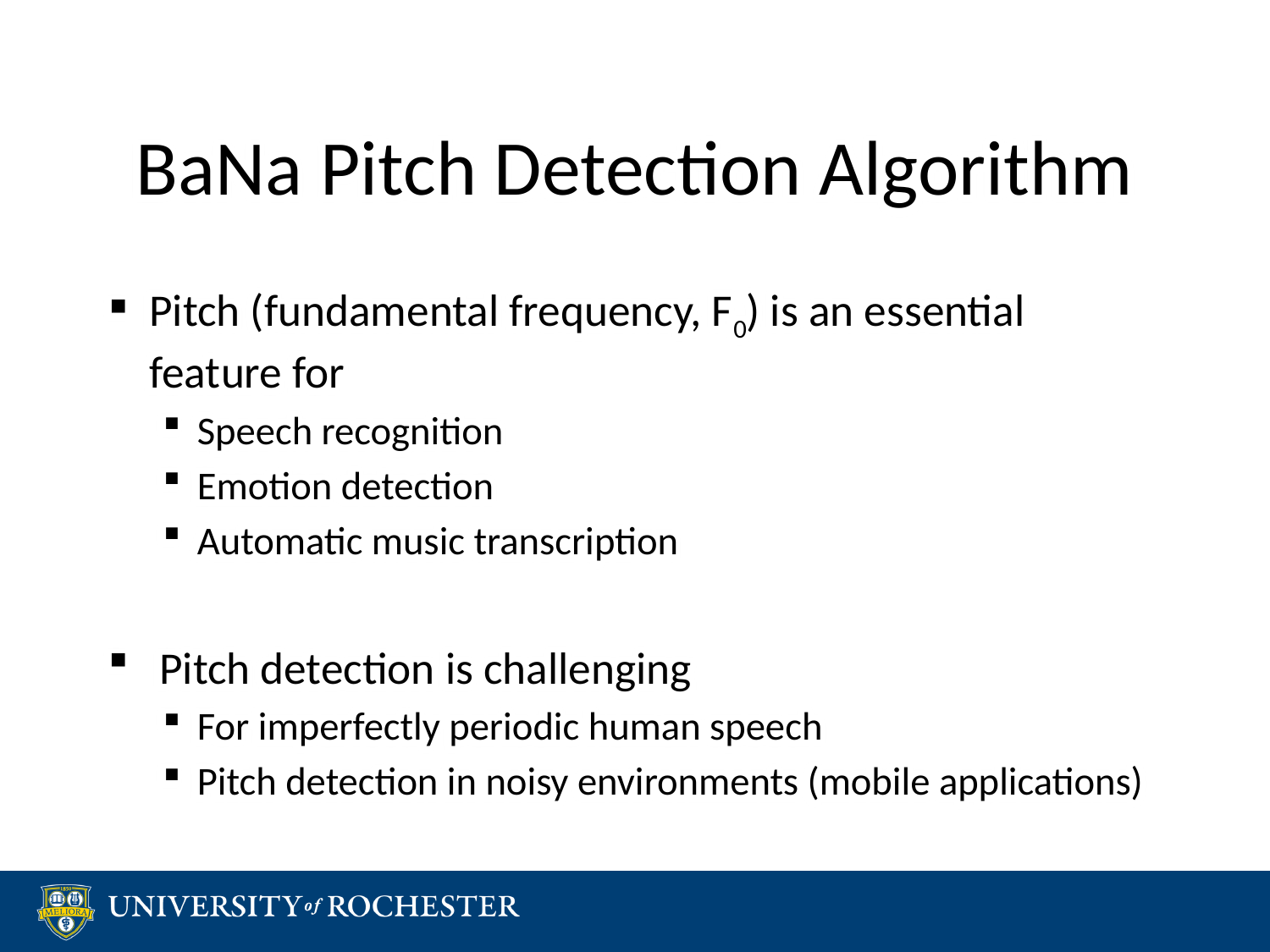

# BaNa Pitch Detection Algorithm
Pitch (fundamental frequency, F0) is an essential feature for
Speech recognition
Emotion detection
Automatic music transcription

 Pitch detection is challenging
For imperfectly periodic human speech
Pitch detection in noisy environments (mobile applications)